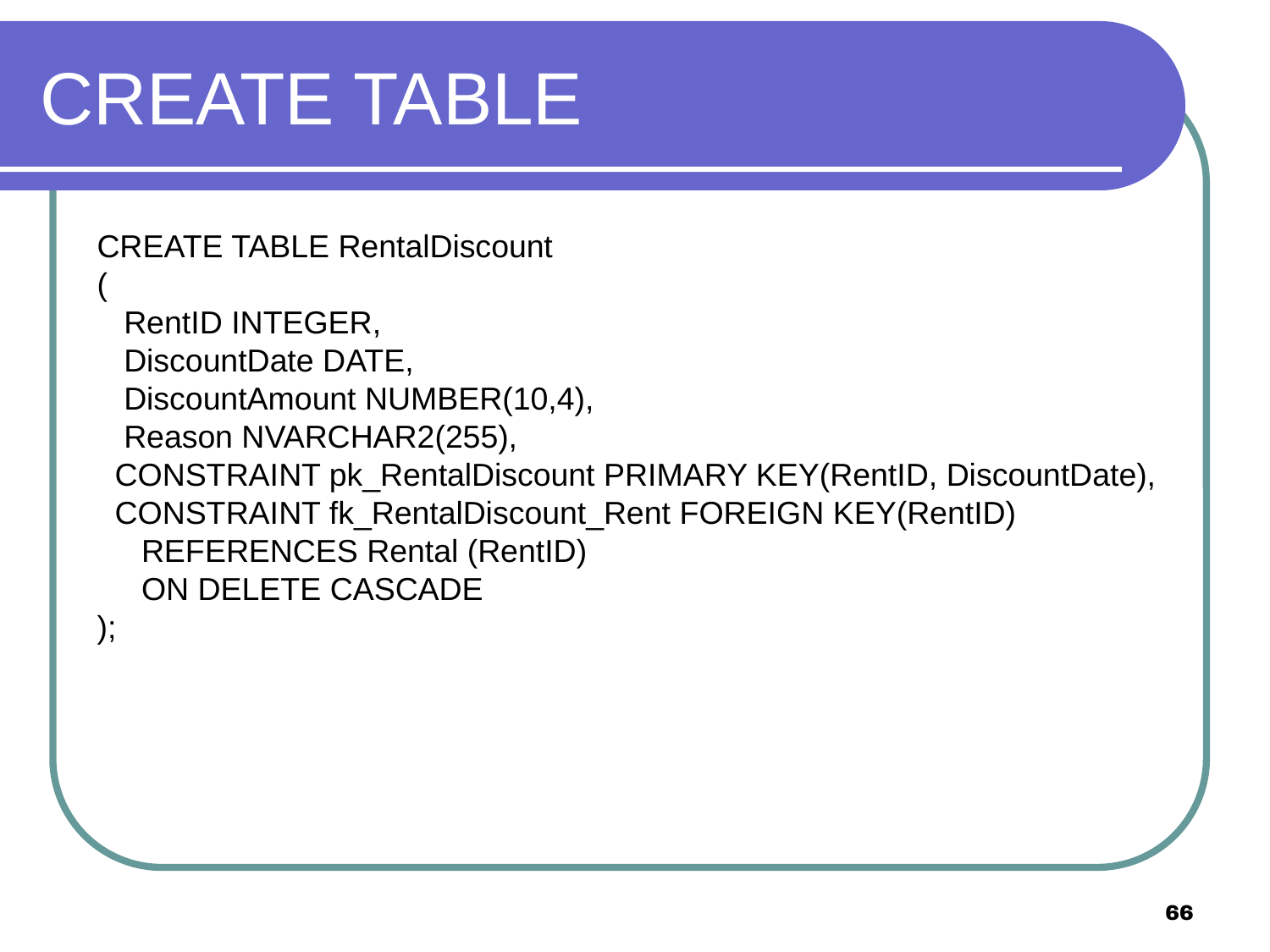

# CREATE TABLE
CREATE TABLE RentalDiscount
(
   RentID INTEGER,
   DiscountDate DATE,
   DiscountAmount NUMBER(10,4),
   Reason NVARCHAR2(255),
  CONSTRAINT pk_RentalDiscount PRIMARY KEY(RentID, DiscountDate),
  CONSTRAINT fk_RentalDiscount_Rent FOREIGN KEY(RentID)
     REFERENCES Rental (RentID)
     ON DELETE CASCADE
);
66